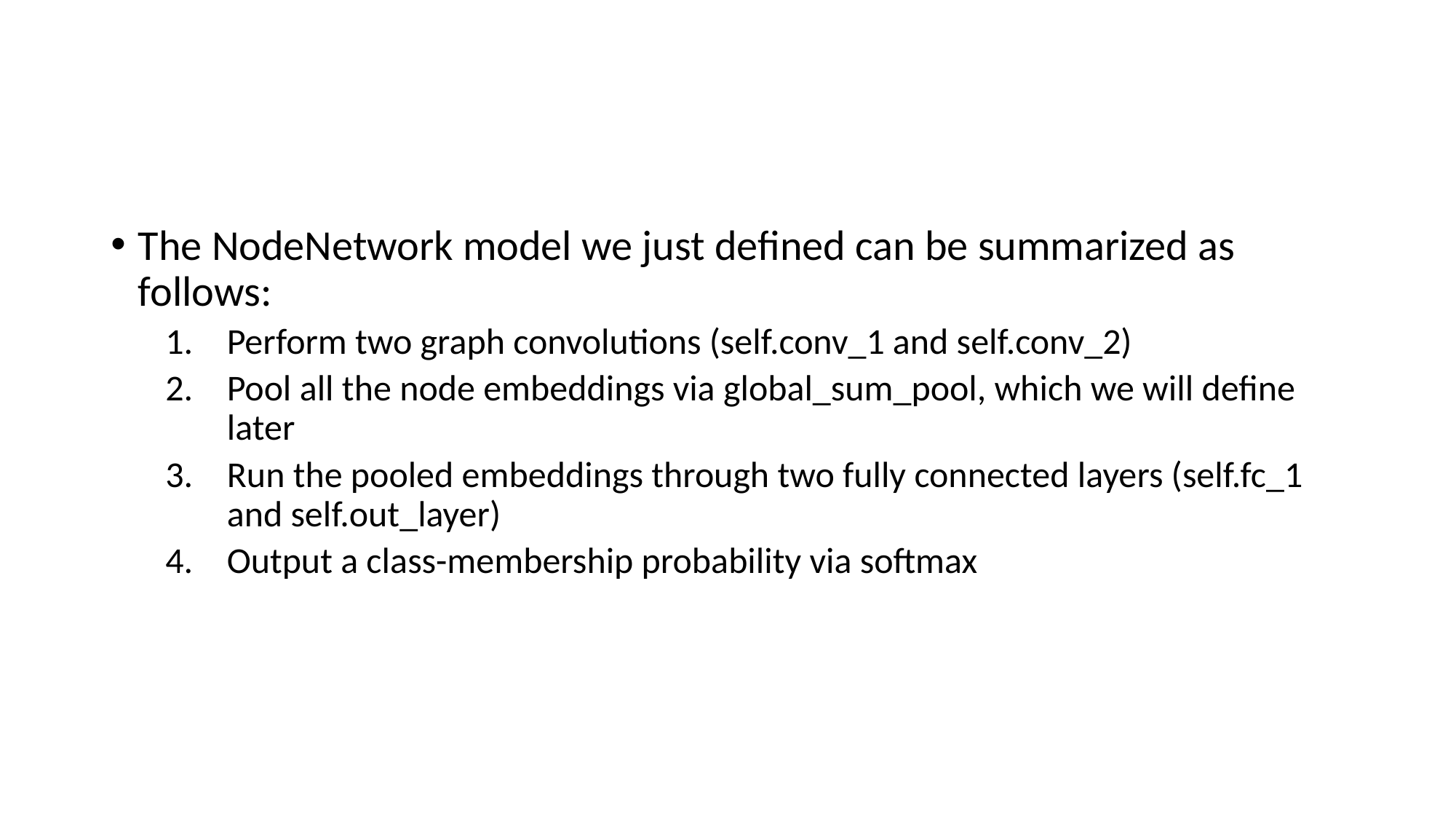

#
The NodeNetwork model we just defined can be summarized as follows:
Perform two graph convolutions (self.conv_1 and self.conv_2)
Pool all the node embeddings via global_sum_pool, which we will define later
Run the pooled embeddings through two fully connected layers (self.fc_1 and self.out_layer)
Output a class-membership probability via softmax